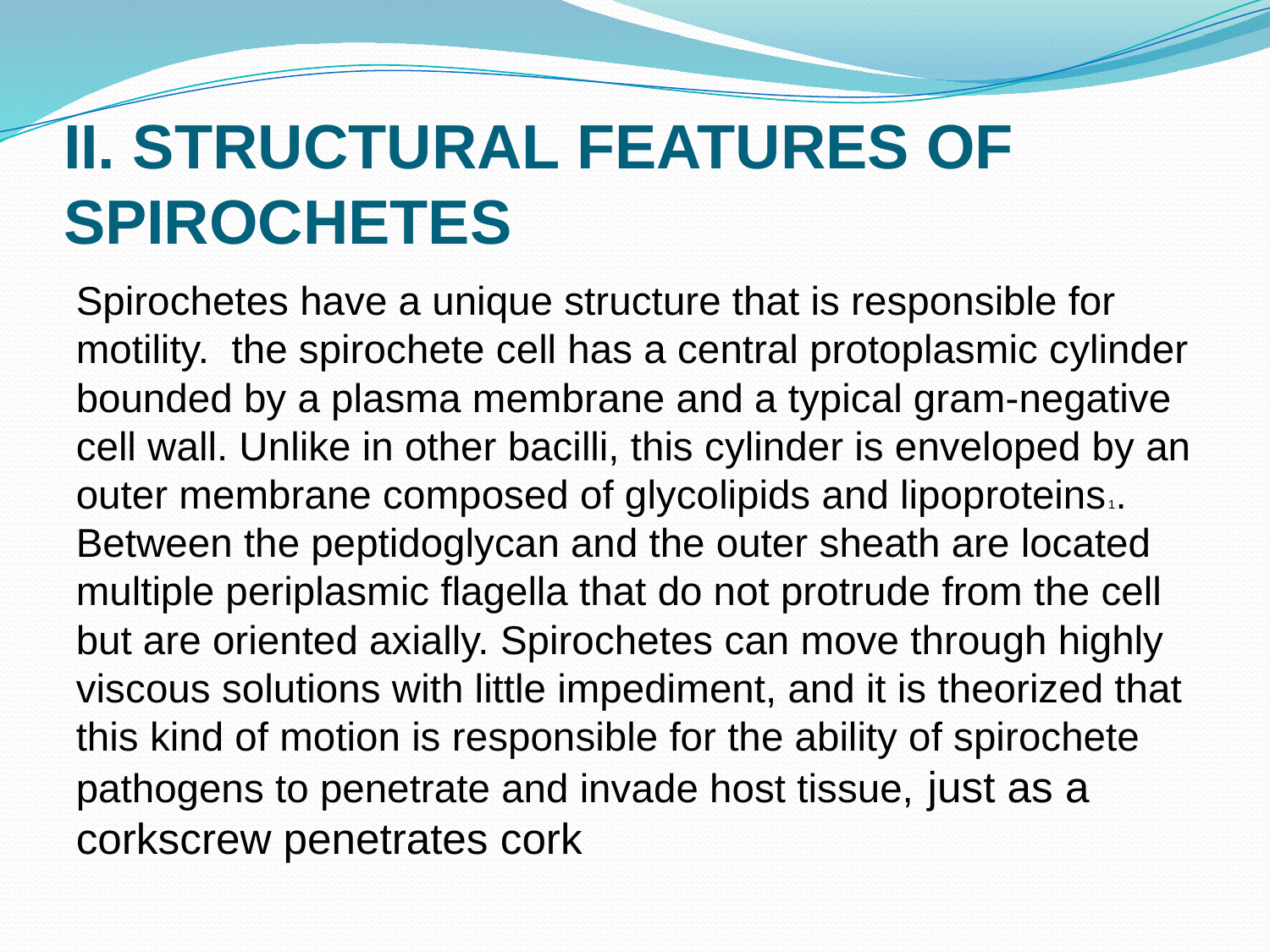

# II. STRUCTURAL FEATURES OF SPIROCHETES
Spirochetes have a unique structure that is responsible for motility.  the spirochete cell has a central protoplasmic cylinder bounded by a plasma membrane and a typical gram-negative cell wall. Unlike in other bacilli, this cylinder is enveloped by an outer membrane composed of glycolipids and lipoproteins1. Between the peptidoglycan and the outer sheath are located multiple periplasmic flagella that do not protrude from the cell but are oriented axially. Spirochetes can move through highly viscous solutions with little impediment, and it is theorized that this kind of motion is responsible for the ability of spirochete pathogens to penetrate and invade host tissue, just as a corkscrew penetrates cork